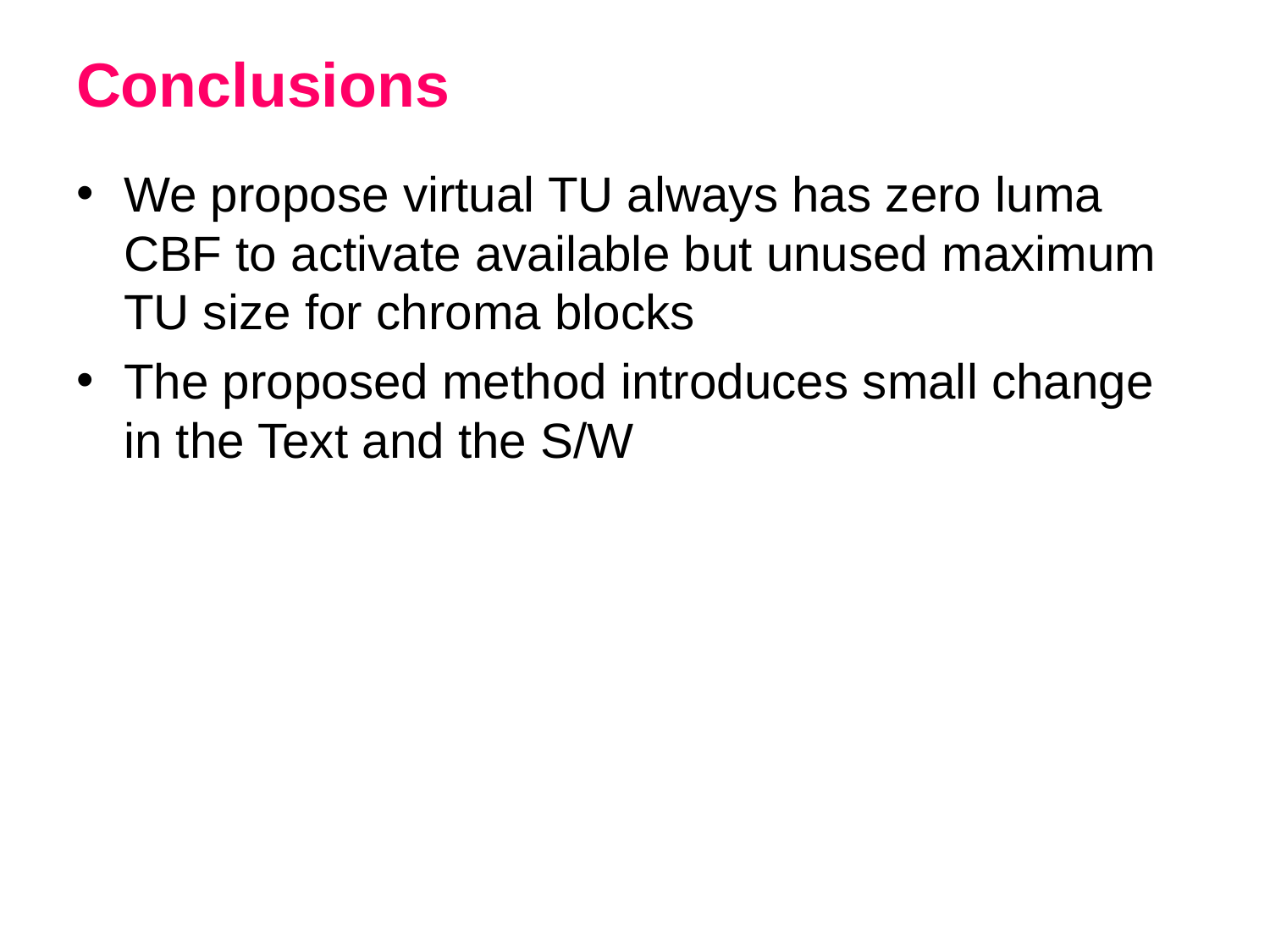

# Conclusions
We propose virtual TU always has zero luma CBF to activate available but unused maximum TU size for chroma blocks
The proposed method introduces small change in the Text and the S/W